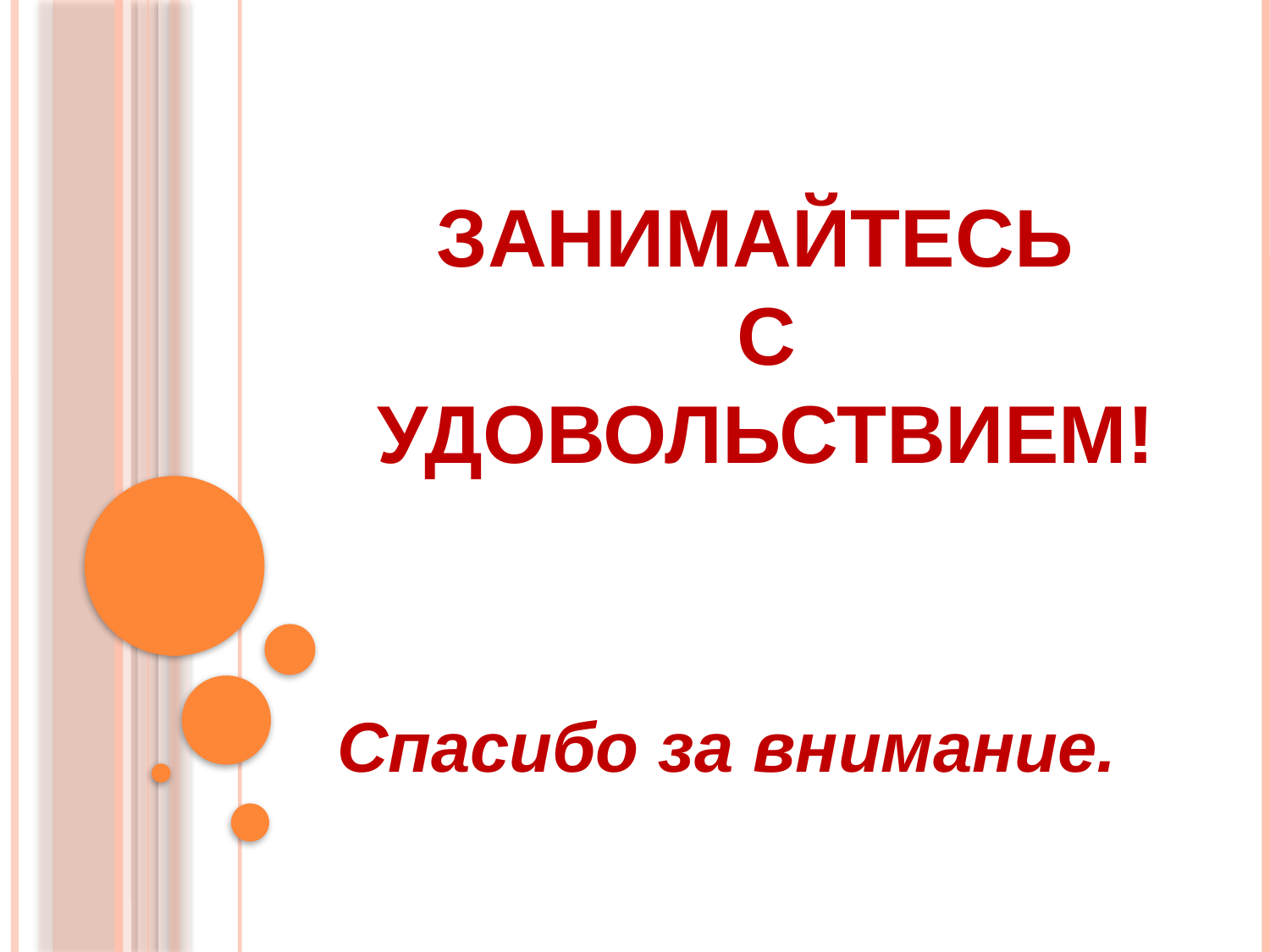

# Занимайтесь с удовольствием!
Спасибо за внимание.